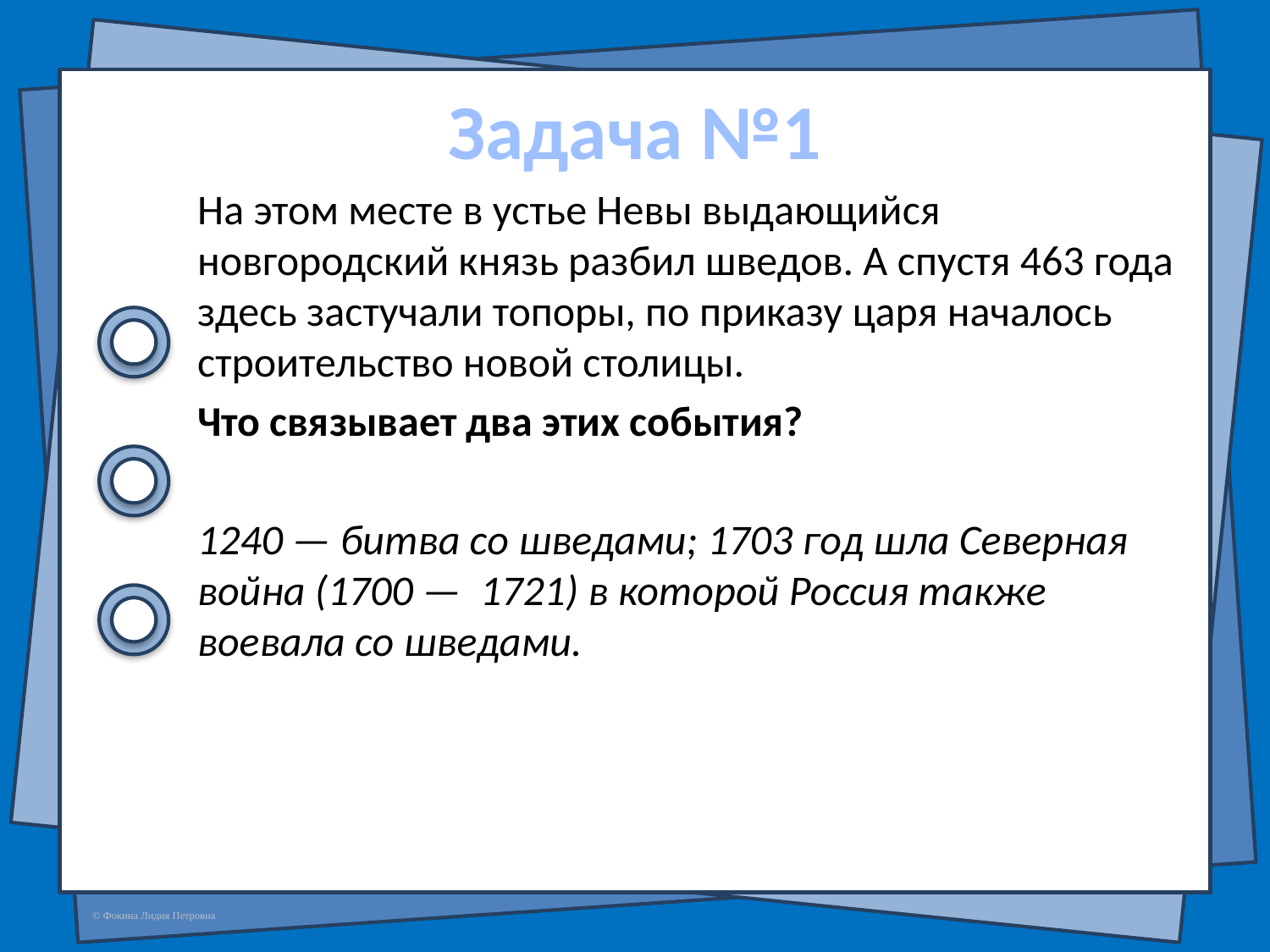

# Задача №1
На этом месте в устье Невы выдающийся новгородский князь разбил шведов. А спустя 463 года здесь застучали топоры, по приказу царя началось строительство новой столицы.
Что связывает два этих события?

1240 — битва со шведами; 1703 год шла Северная война (1700 —  1721) в которой Россия также воевала со шведами.